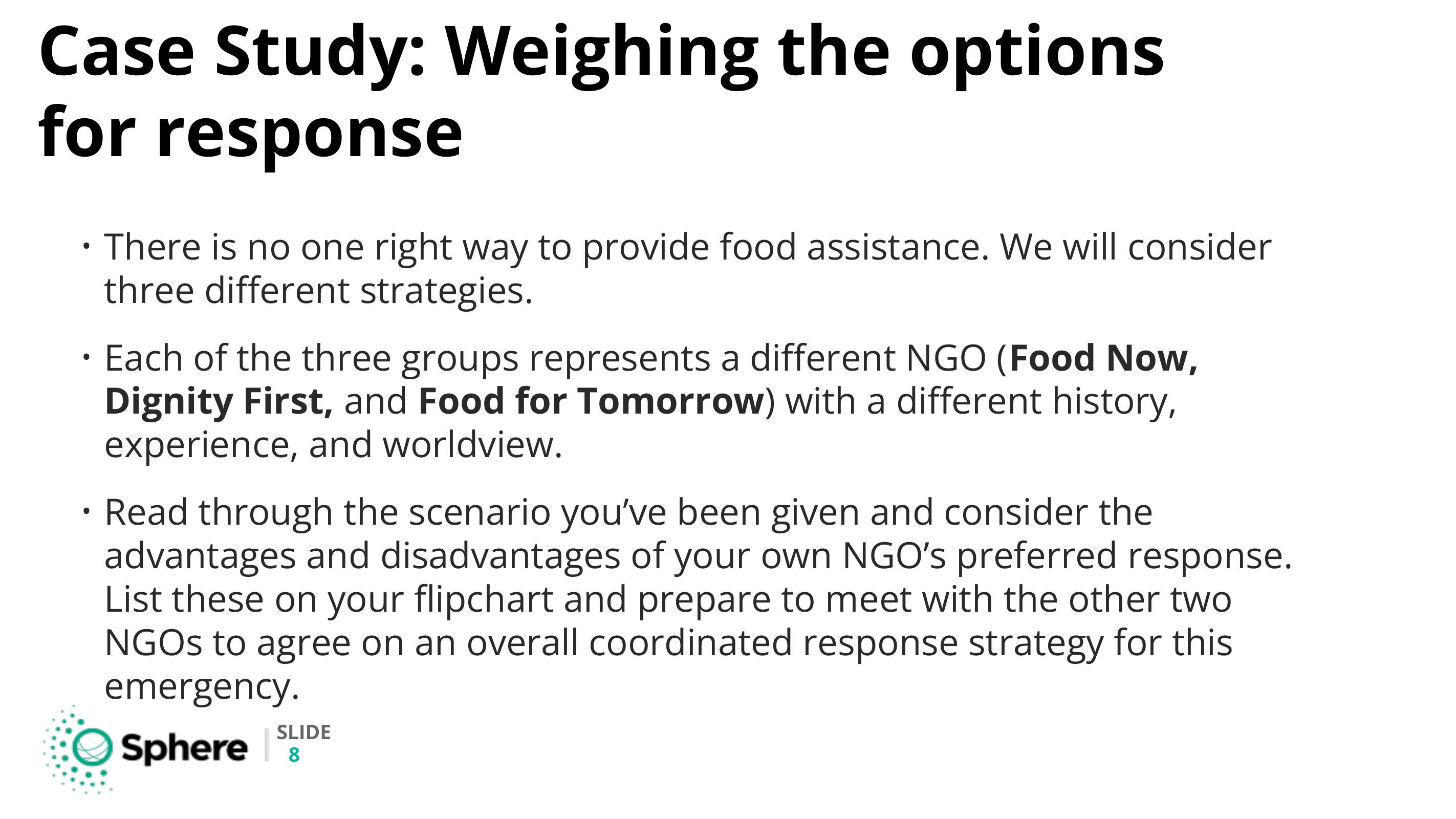

# Case Study: Weighing the options for response
There is no one right way to provide food assistance. We will consider three different strategies.
Each of the three groups represents a different NGO (Food Now, Dignity First, and Food for Tomorrow) with a different history, experience, and worldview.
Read through the scenario you’ve been given and consider the advantages and disadvantages of your own NGO’s preferred response. List these on your flipchart and prepare to meet with the other two NGOs to agree on an overall coordinated response strategy for this emergency.
8